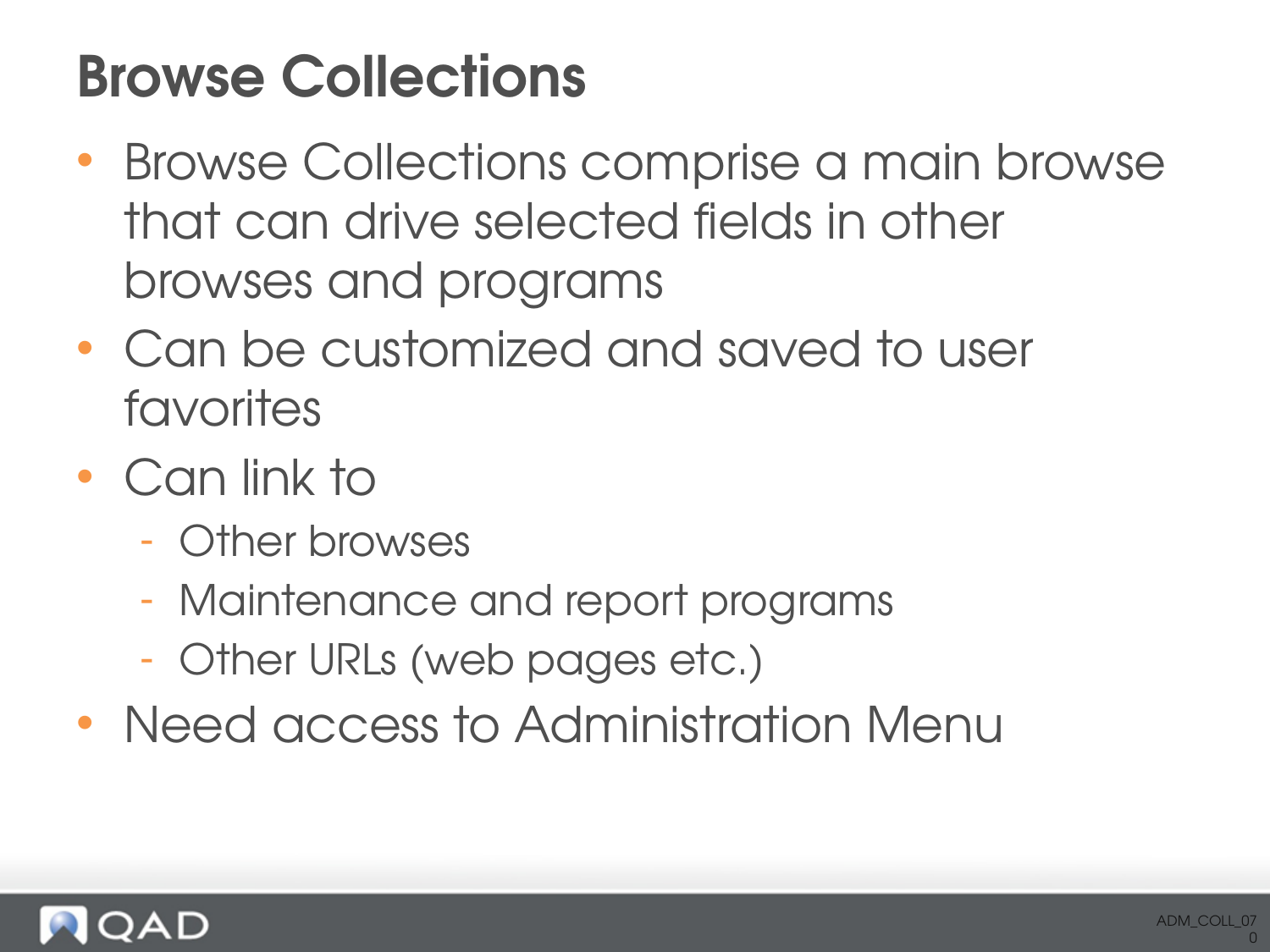

# Browse Collections
Browse Collections comprise a main browse that can drive selected fields in other browses and programs
Can be customized and saved to user favorites
Can link to
Other browses
Maintenance and report programs
Other URLs (web pages etc.)
Need access to Administration Menu

ADM_COLL_070